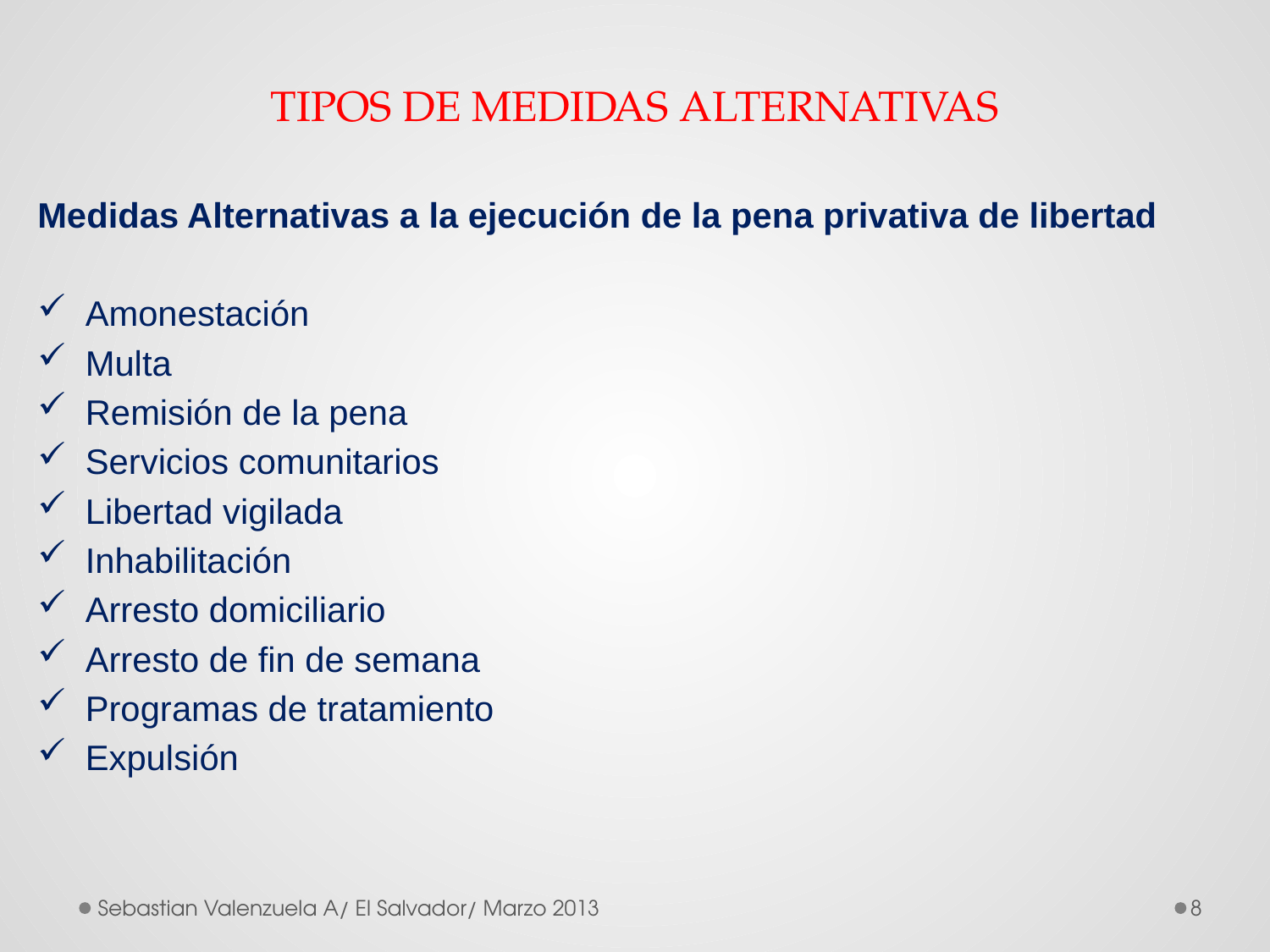

# TIPOS DE MEDIDAS ALTERNATIVAS
Medidas Alternativas a la ejecución de la pena privativa de libertad

Amonestación
Multa
Remisión de la pena
Servicios comunitarios
Libertad vigilada
Inhabilitación
Arresto domiciliario
Arresto de fin de semana
Programas de tratamiento
Expulsión
Sebastian Valenzuela A/ El Salvador/ Marzo 2013
8